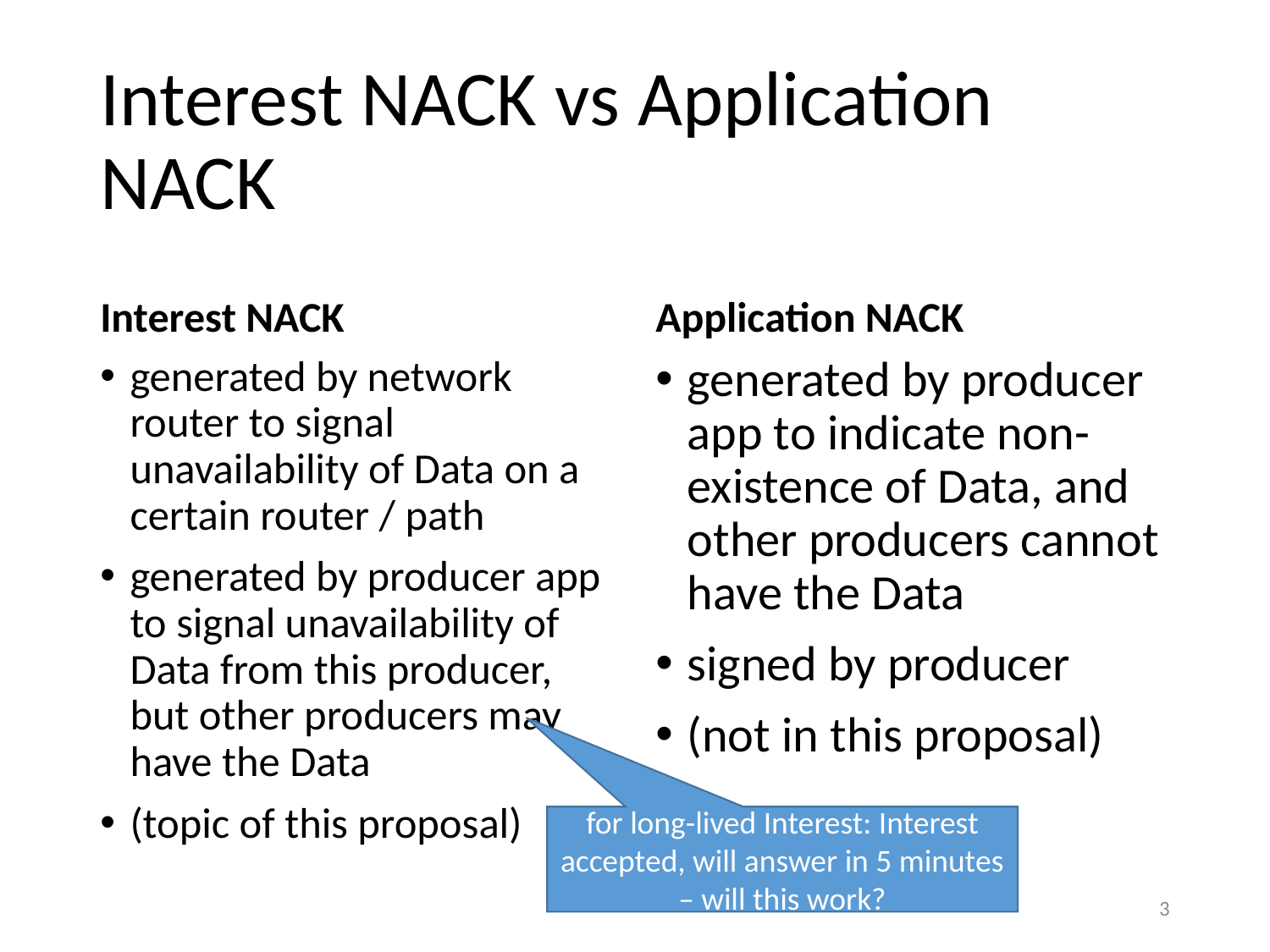

# Interest NACK vs Application NACK
Interest NACK
Application NACK
generated by network router to signal unavailability of Data on a certain router / path
generated by producer app to signal unavailability of Data from this producer, but other producers may have the Data
(topic of this proposal)
generated by producer app to indicate non-existence of Data, and other producers cannot have the Data
signed by producer
(not in this proposal)
for long-lived Interest: Interest accepted, will answer in 5 minutes – will this work?
3